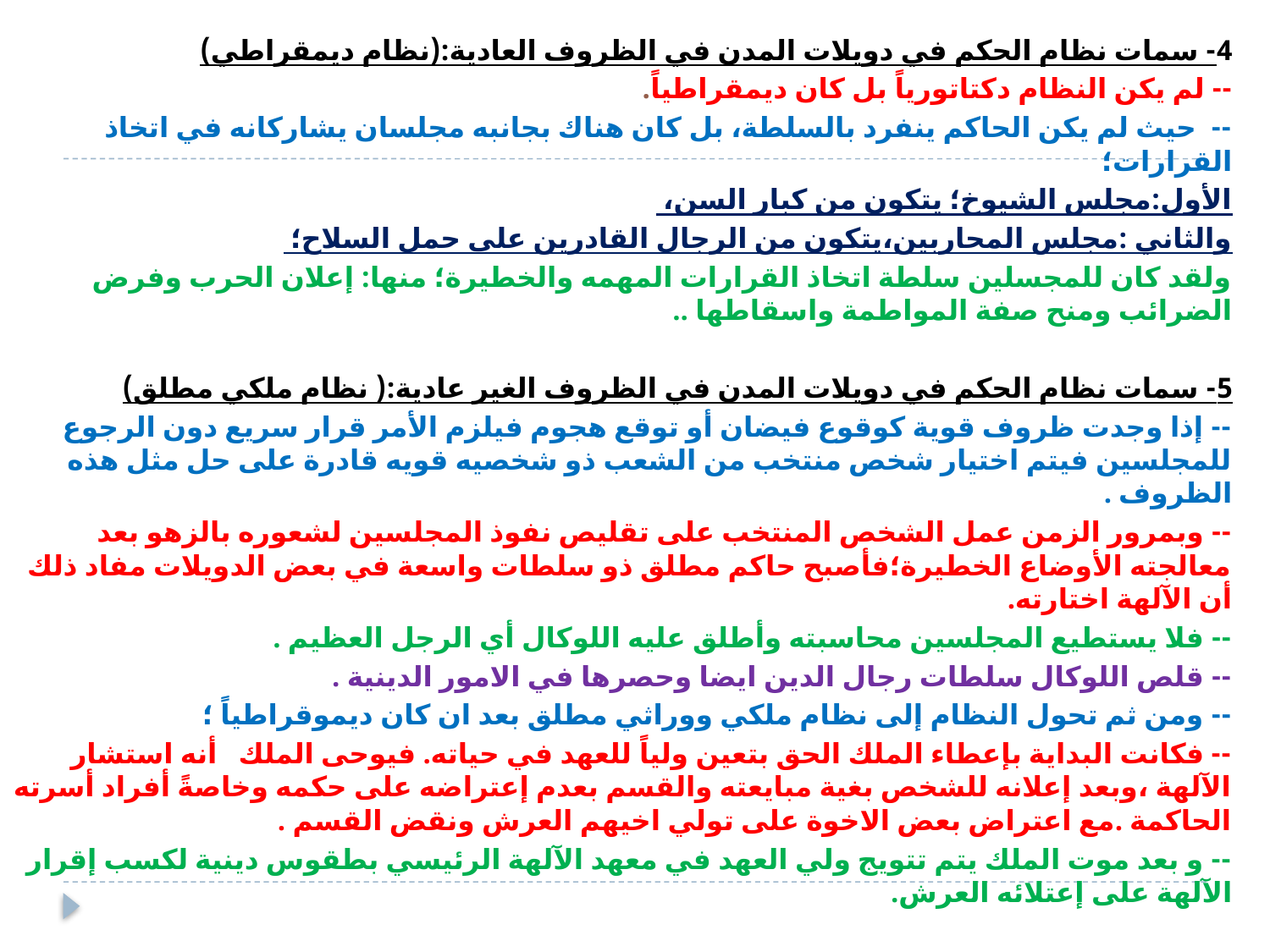

4- سمات نظام الحكم في دويلات المدن في الظروف العادية:(نظام ديمقراطي)
-- لم يكن النظام دكتاتورياً بل كان ديمقراطياً.
--  حيث لم يكن الحاكم ينفرد بالسلطة، بل كان هناك بجانبه مجلسان يشاركانه في اتخاذ القرارات؛
الأول:مجلس الشيوخ؛ يتكون من كبار السن،
والثاني :مجلس المحاربين،يتكون من الرجال القادرين على حمل السلاح؛
ولقد كان للمجسلين سلطة اتخاذ القرارات المهمه والخطيرة؛ منها: إعلان الحرب وفرض الضرائب ومنح صفة المواطمة واسقاطها ..

5- سمات نظام الحكم في دويلات المدن في الظروف الغير عادية:( نظام ملكي مطلق)
-- إذا وجدت ظروف قوية كوقوع فيضان أو توقع هجوم فيلزم الأمر قرار سريع دون الرجوع للمجلسين فيتم اختيار شخص منتخب من الشعب ذو شخصيه قويه قادرة على حل مثل هذه الظروف .
-- وبمرور الزمن عمل الشخص المنتخب على تقليص نفوذ المجلسين لشعوره بالزهو بعد معالجته الأوضاع الخطيرة؛فأصبح حاكم مطلق ذو سلطات واسعة في بعض الدويلات مفاد ذلك أن الآلهة اختارته.
-- فلا يستطيع المجلسين محاسبته وأطلق عليه اللوكال أي الرجل العظيم .
-- قلص اللوكال سلطات رجال الدين ايضا وحصرها في الامور الدينية .
-- ومن ثم تحول النظام إلى نظام ملكي ووراثي مطلق بعد ان كان ديموقراطياً ؛
-- فكانت البداية بإعطاء الملك الحق بتعين ولياً للعهد في حياته. فيوحى الملك   أنه استشار الآلهة ،وبعد إعلانه للشخص بغية مبايعته والقسم بعدم إعتراضه على حكمه وخاصةً أفراد أسرته الحاكمة .مع اعتراض بعض الاخوة على تولي اخيهم العرش ونقض القسم .
-- و بعد موت الملك يتم تتويج ولي العهد في معهد الآلهة الرئيسي بطقوس دينية لكسب إقرار الآلهة على إعتلائه العرش.